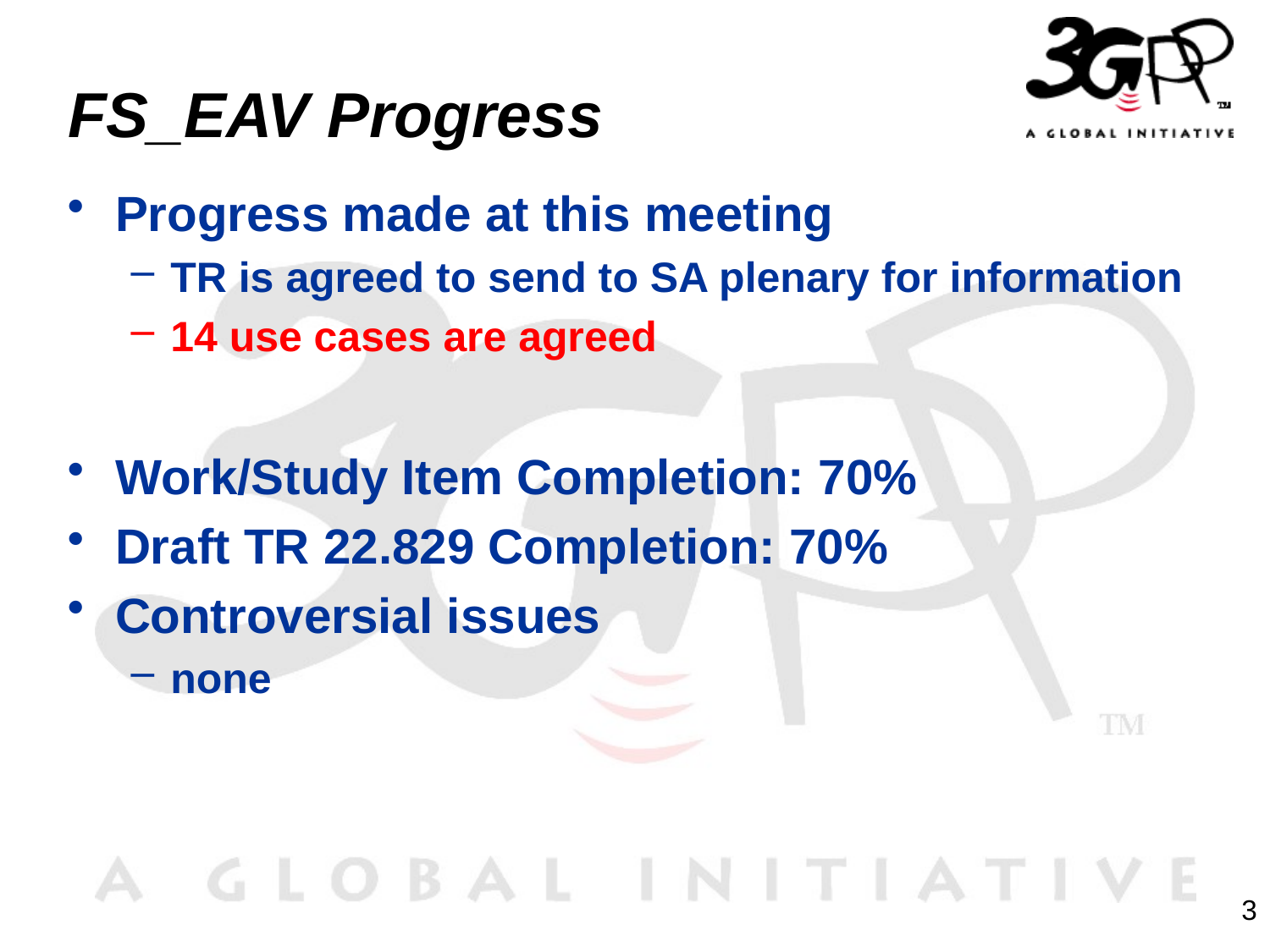

# FS_EAV Progress
Progress made at this meeting
TR is agreed to send to SA plenary for information
14 use cases are agreed

Work/Study Item Completion: 70%
Draft TR 22.829 Completion: 70%
Controversial issues
none

3